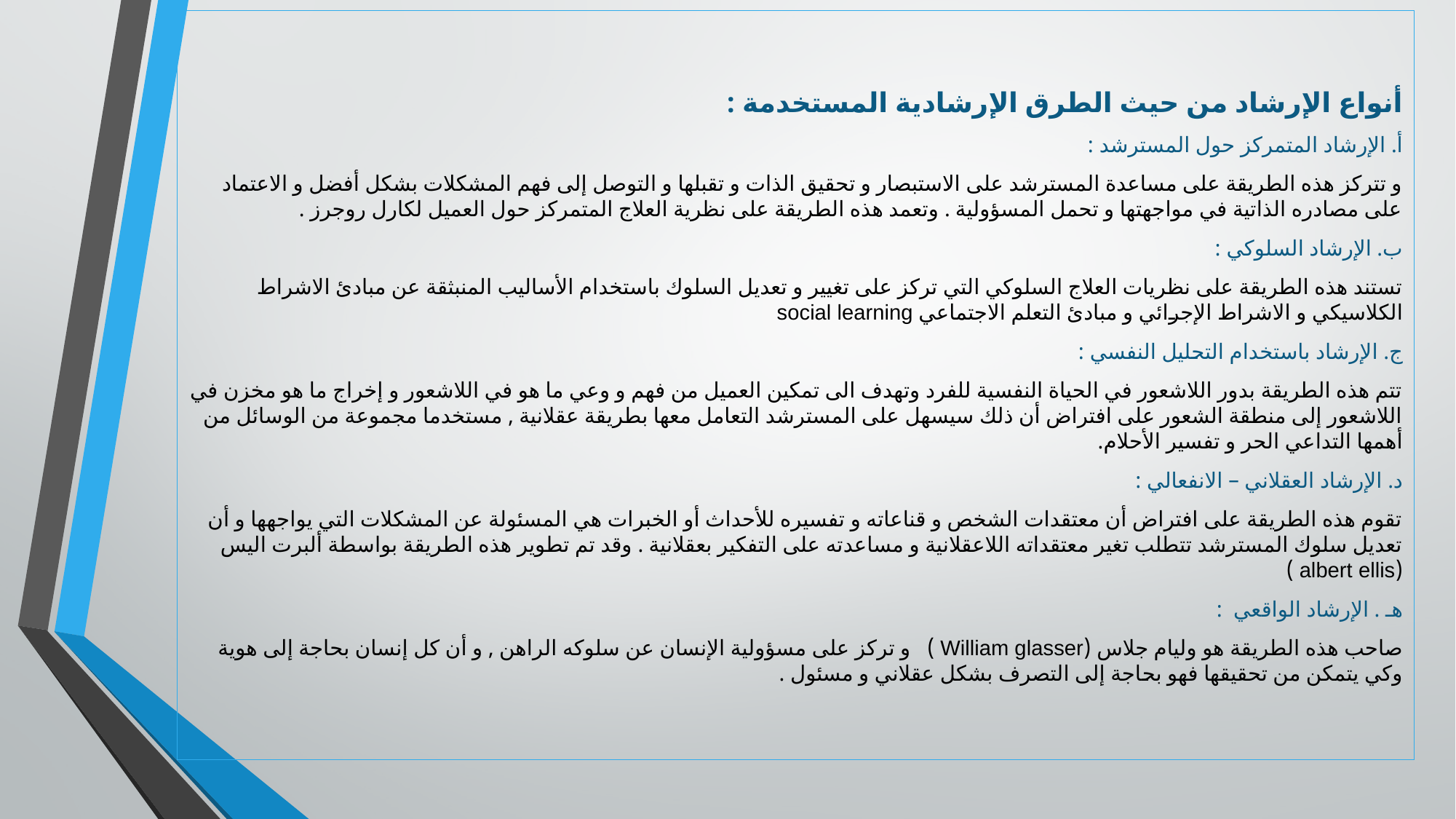

أنواع الإرشاد من حيث الطرق الإرشادية المستخدمة :
أ. الإرشاد المتمركز حول المسترشد :
و تتركز هذه الطريقة على مساعدة المسترشد على الاستبصار و تحقيق الذات و تقبلها و التوصل إلى فهم المشكلات بشكل أفضل و الاعتماد على مصادره الذاتية في مواجهتها و تحمل المسؤولية . وتعمد هذه الطريقة على نظرية العلاج المتمركز حول العميل لكارل روجرز .
ب. الإرشاد السلوكي :
تستند هذه الطريقة على نظريات العلاج السلوكي التي تركز على تغيير و تعديل السلوك باستخدام الأساليب المنبثقة عن مبادئ الاشراط الكلاسيكي و الاشراط الإجرائي و مبادئ التعلم الاجتماعي social learning
ج. الإرشاد باستخدام التحليل النفسي :
تتم هذه الطريقة بدور اللاشعور في الحياة النفسية للفرد وتهدف الى تمكين العميل من فهم و وعي ما هو في اللاشعور و إخراج ما هو مخزن في اللاشعور إلى منطقة الشعور على افتراض أن ذلك سيسهل على المسترشد التعامل معها بطريقة عقلانية , مستخدما مجموعة من الوسائل من أهمها التداعي الحر و تفسير الأحلام.
د. الإرشاد العقلاني – الانفعالي :
تقوم هذه الطريقة على افتراض أن معتقدات الشخص و قناعاته و تفسيره للأحداث أو الخبرات هي المسئولة عن المشكلات التي يواجهها و أن تعديل سلوك المسترشد تتطلب تغير معتقداته اللاعقلانية و مساعدته على التفكير بعقلانية . وقد تم تطوير هذه الطريقة بواسطة ألبرت اليس (albert ellis )
هـ . الإرشاد الواقعي  :
صاحب هذه الطريقة هو وليام جلاس (William glasser )   و تركز على مسؤولية الإنسان عن سلوكه الراهن , و أن كل إنسان بحاجة إلى هوية وكي يتمكن من تحقيقها فهو بحاجة إلى التصرف بشكل عقلاني و مسئول .